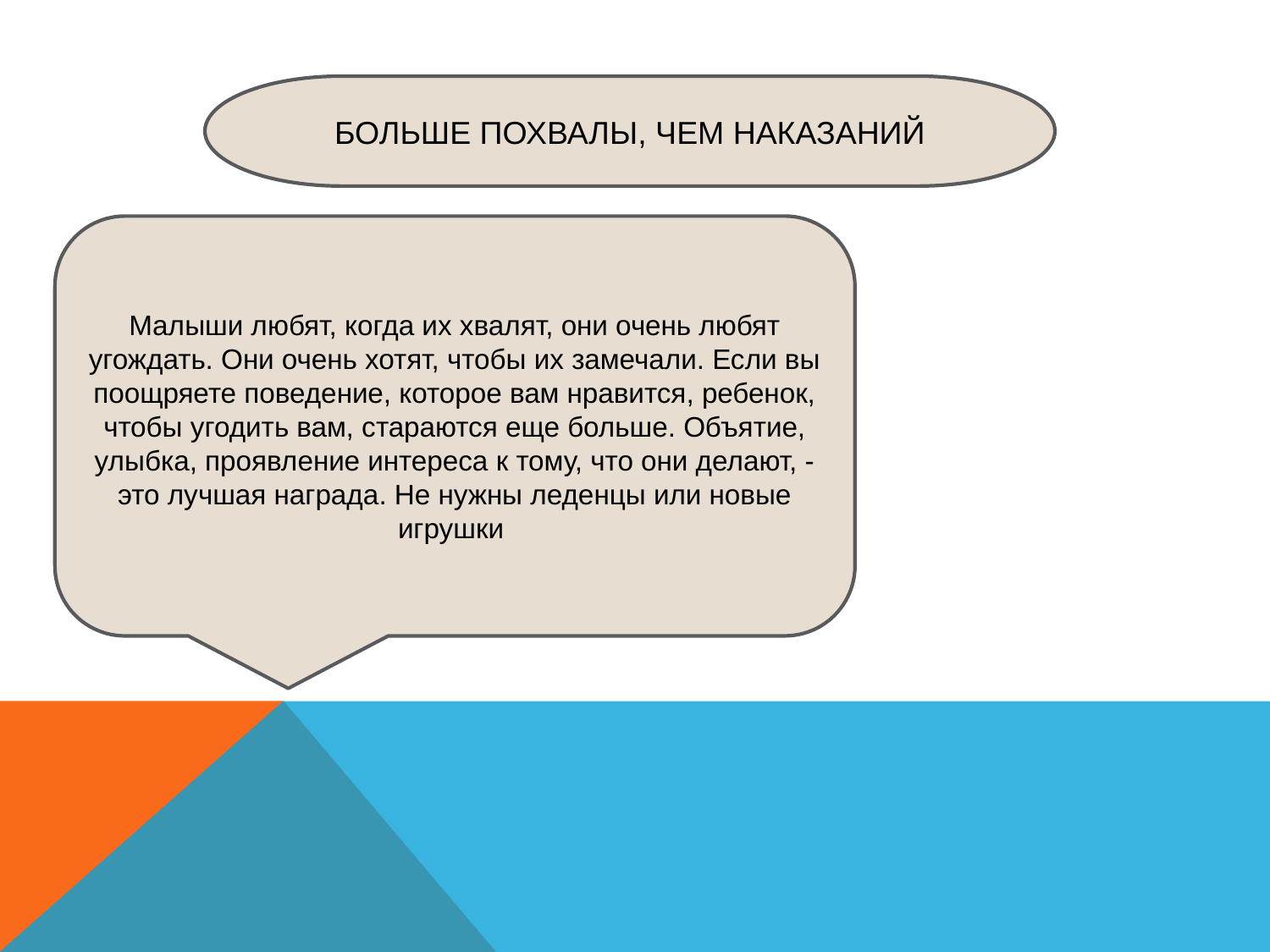

БОЛЬШЕ ПОХВАЛЫ, ЧЕМ НАКАЗАНИЙ
Малыши любят, когда их хвалят, они очень любят угождать. Они очень хотят, чтобы их замечали. Если вы поощряете поведение, которое вам нравится, ребенок, чтобы угодить вам, стараются еще больше. Объятие, улыбка, проявление интереса к тому, что они делают, - это лучшая награда. Не нужны леденцы или новые игрушки